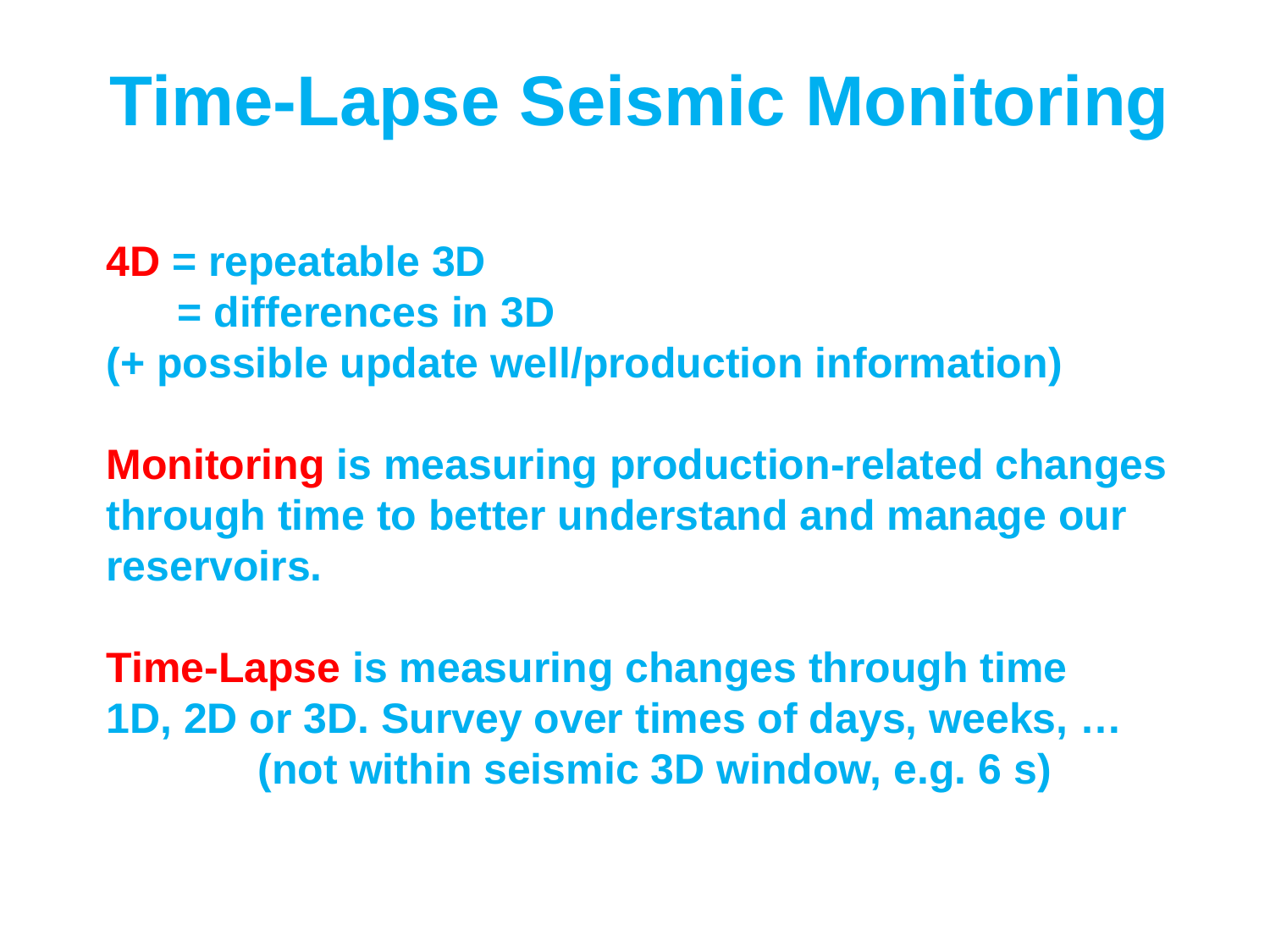

Time-Lapse Seismic Monitoring
4D = repeatable 3D
      = differences in 3D
(+ possible update well/production information)

Monitoring is measuring production-related changes through time to better understand and manage our reservoirs.

Time-Lapse is measuring changes through time
1D, 2D or 3D. Survey over times of days, weeks, …
(not within seismic 3D window, e.g. 6 s)